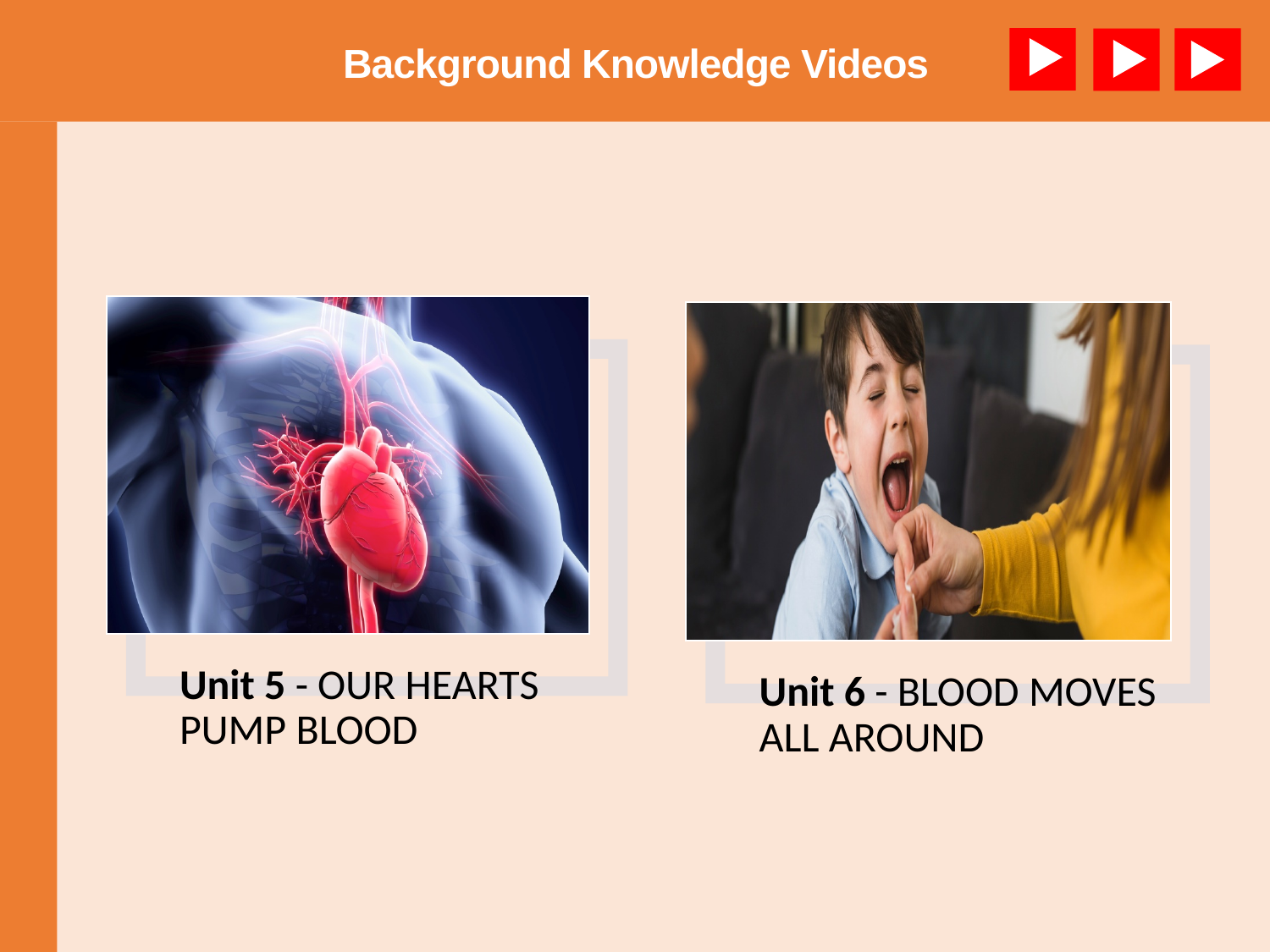

Background Knowledge Videos

Unit 5 - OUR HEARTS PUMP BLOOD

Unit 6 - BLOOD MOVES ALL AROUND